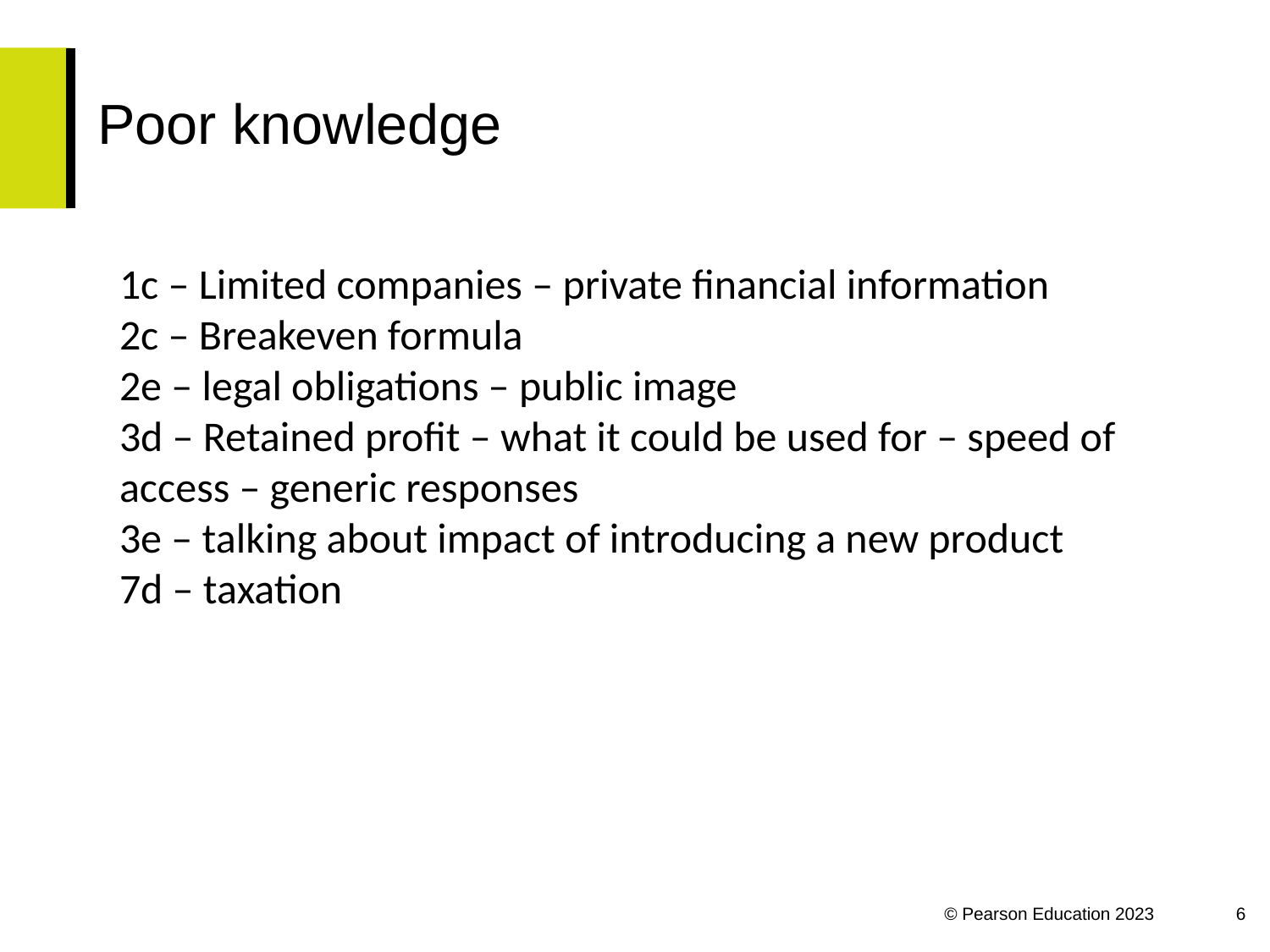

# Poor knowledge
1c – Limited companies – private financial information
2c – Breakeven formula
2e – legal obligations – public image
3d – Retained profit – what it could be used for – speed of access – generic responses
3e – talking about impact of introducing a new product
7d – taxation